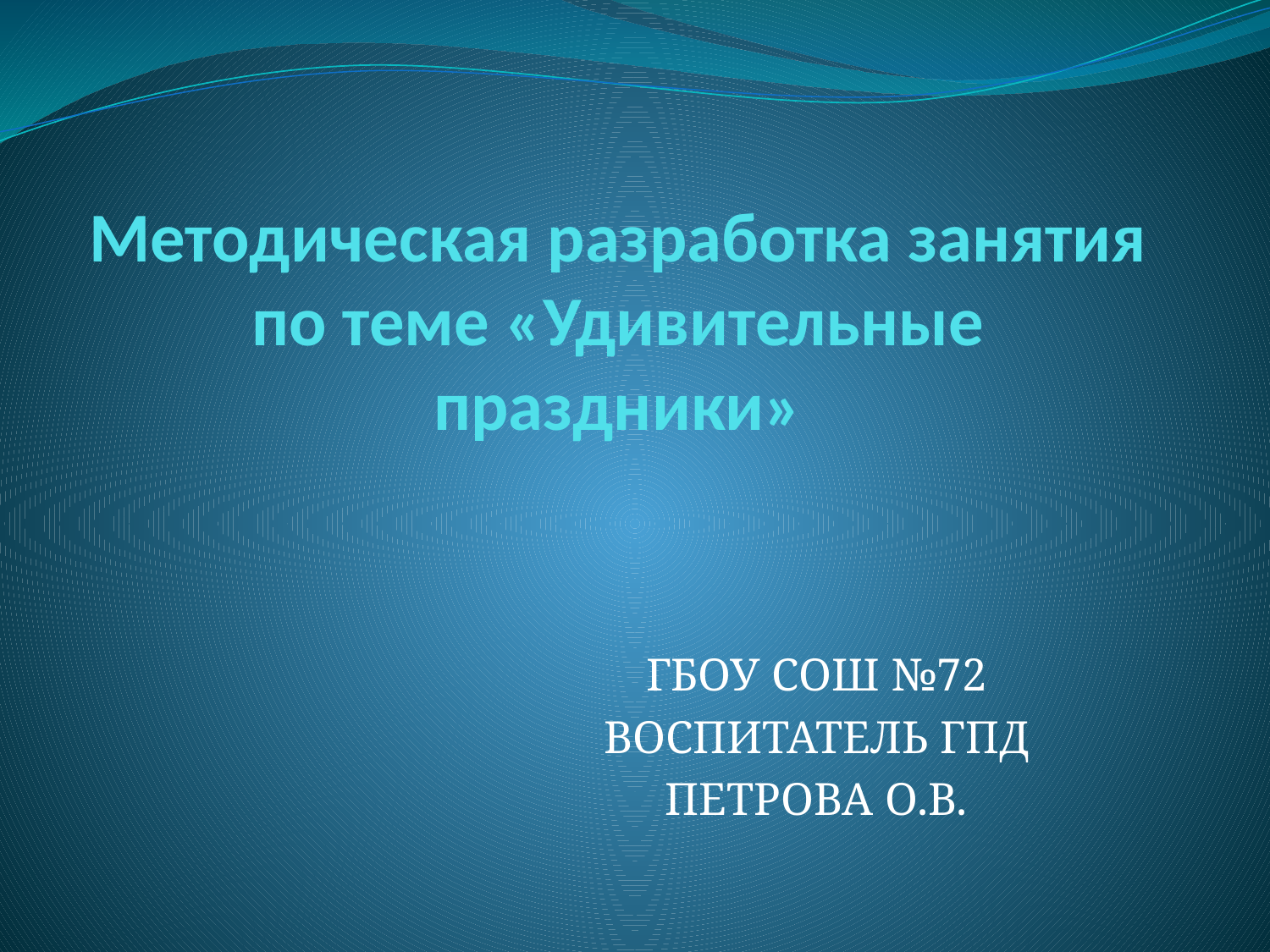

# Методическая разработка занятия по теме «Удивительные праздники»

ГБОУ СОШ №72
ВОСПИТАТЕЛЬ ГПД
ПЕТРОВА О.В.